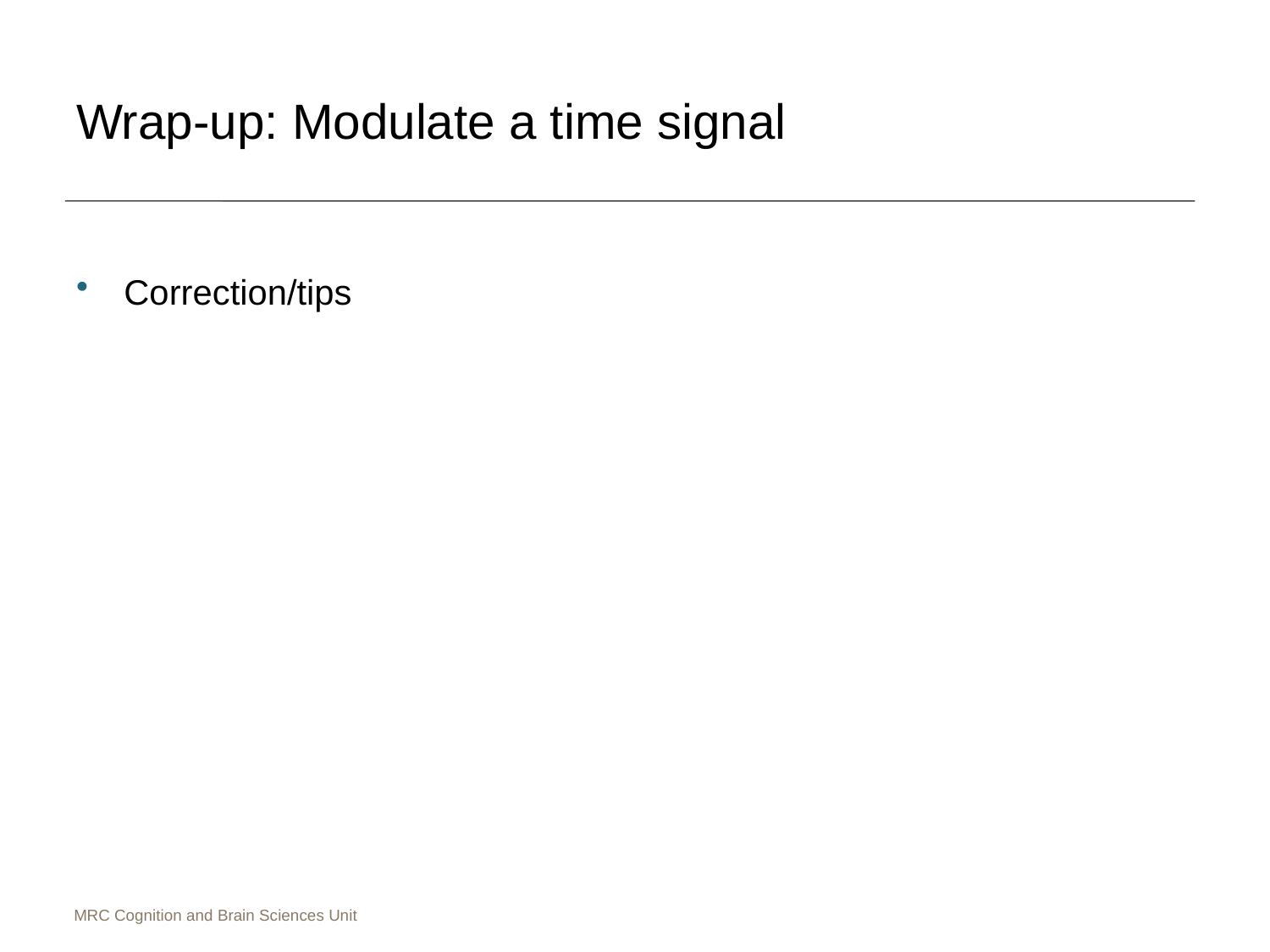

# Wrap-up: Modulate a time signal
Correction/tips